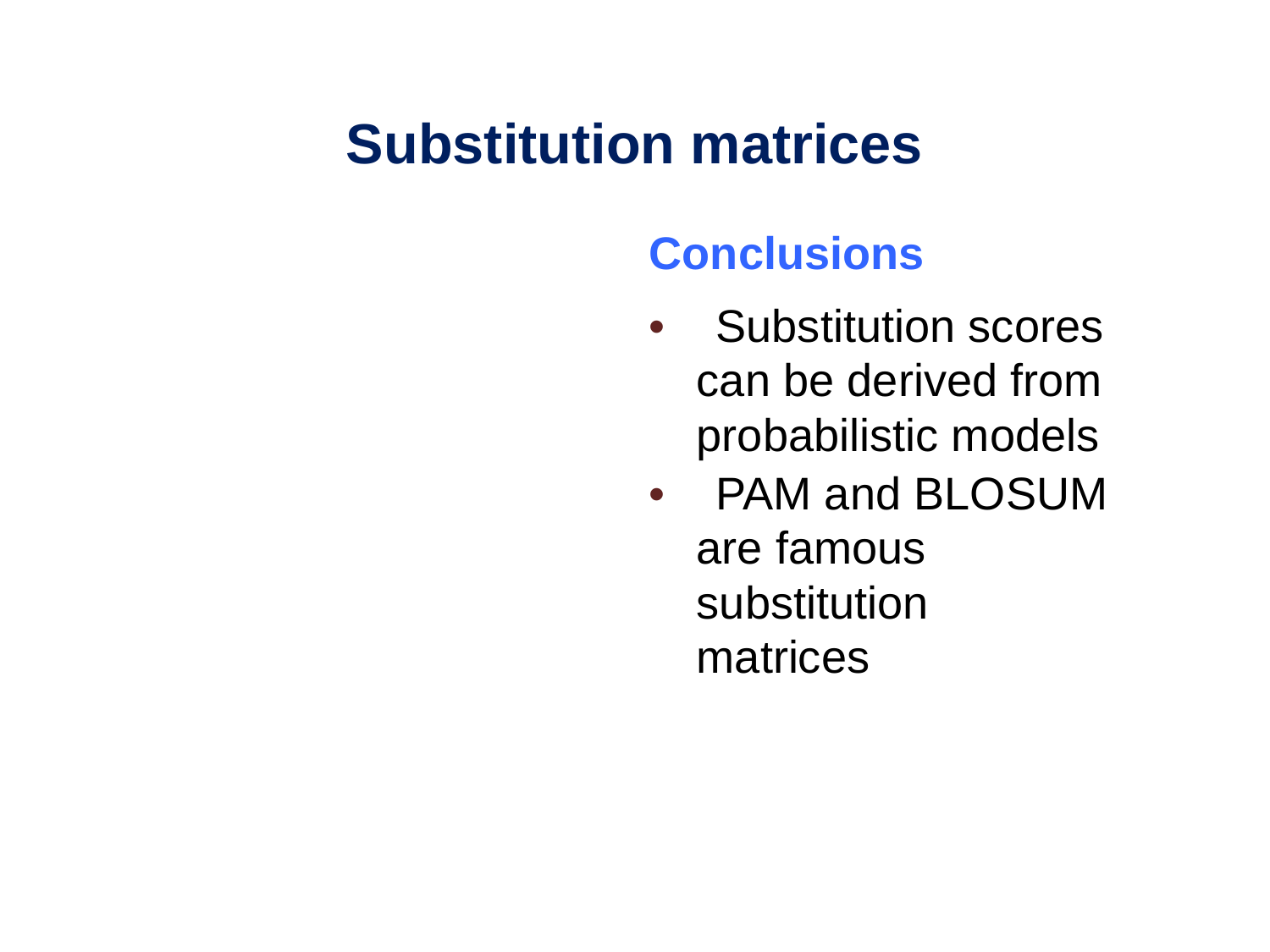

Substitution matrices
Conclusions
•    Substitution scores can be derived from probabilistic models
•    PAM and BLOSUM are famous substitution matrices